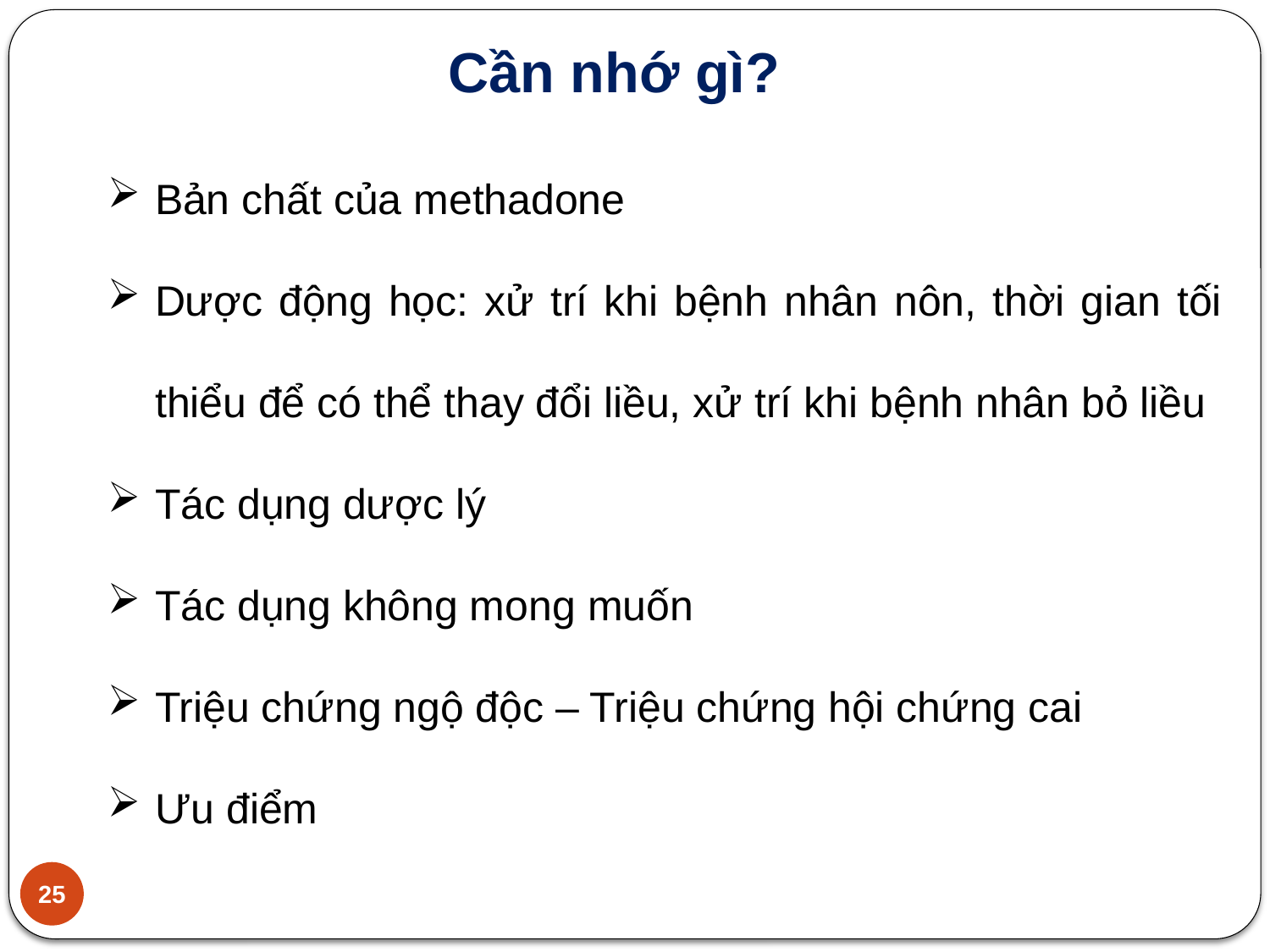

Cần nhớ gì?
Bản chất của methadone
Dược động học: xử trí khi bệnh nhân nôn, thời gian tối thiểu để có thể thay đổi liều, xử trí khi bệnh nhân bỏ liều
Tác dụng dược lý
Tác dụng không mong muốn
Triệu chứng ngộ độc – Triệu chứng hội chứng cai
Ưu điểm
25